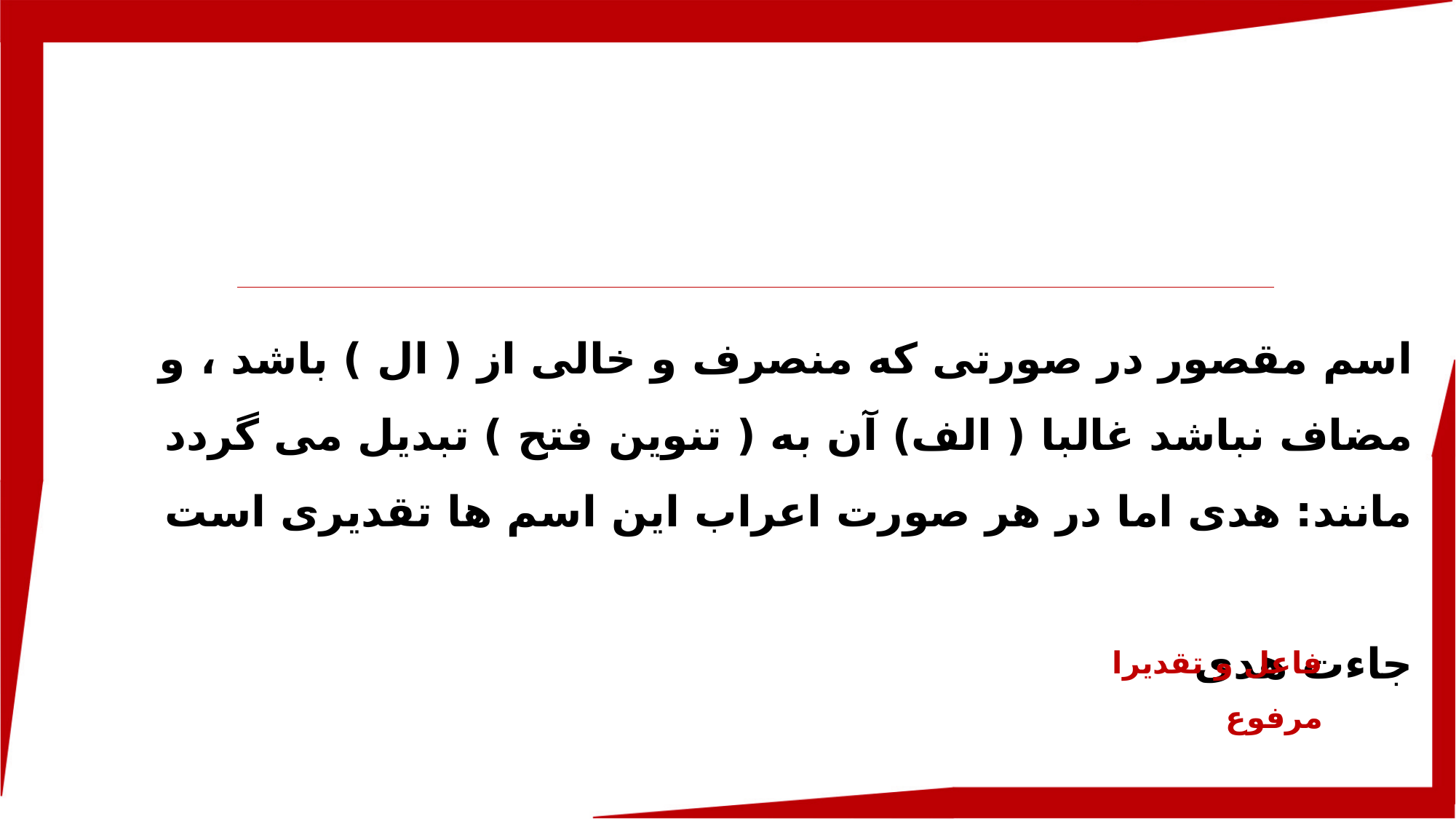

اسم مقصور در صورتی که منصرف و خالی از ( ال ) باشد ، و مضاف نباشد غالبا ( الف) آن به ( تنوین فتح ) تبدیل می گردد مانند: هدی اما در هر صورت اعراب این اسم ها تقدیری است

جاءت هدی
فاعل و تقدیرا مرفوع